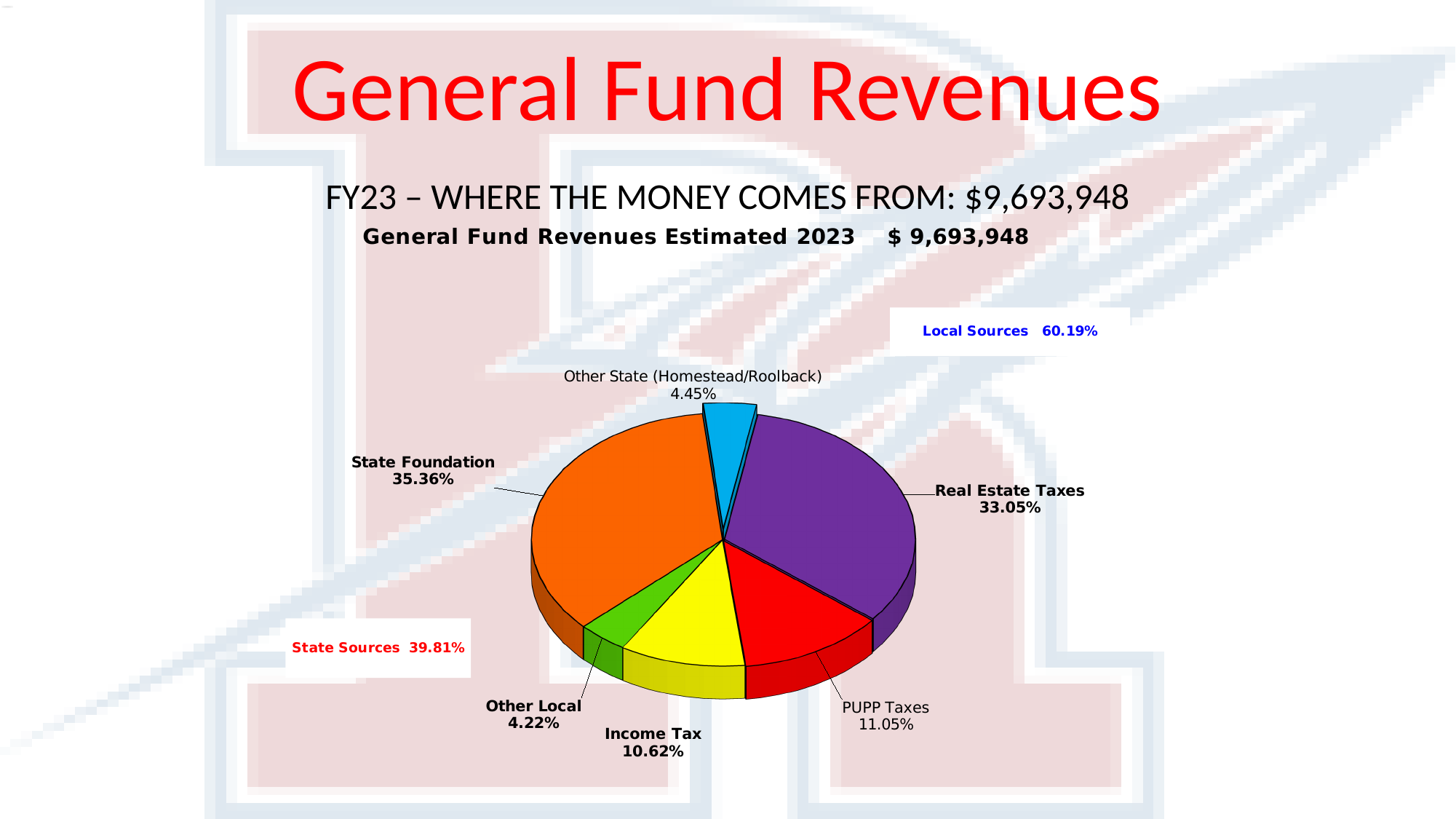

# General Fund Revenues
FY23 – WHERE THE MONEY COMES FROM: $9,693,948

[unsupported chart]